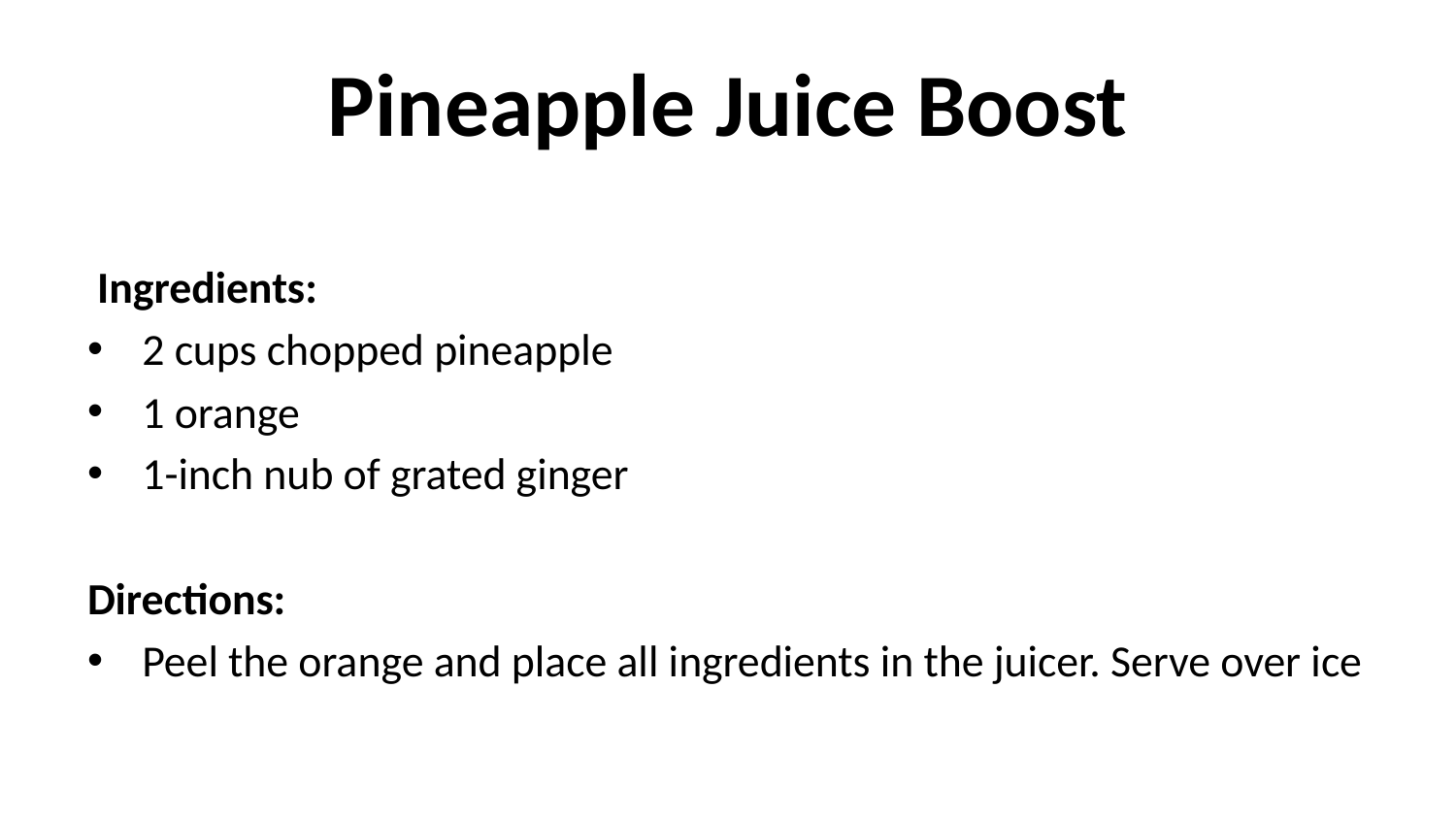

# Pineapple Juice Boost
 Ingredients:
2 cups chopped pineapple
1 orange
1-inch nub of grated ginger

Directions:
Peel the orange and place all ingredients in the juicer. Serve over ice